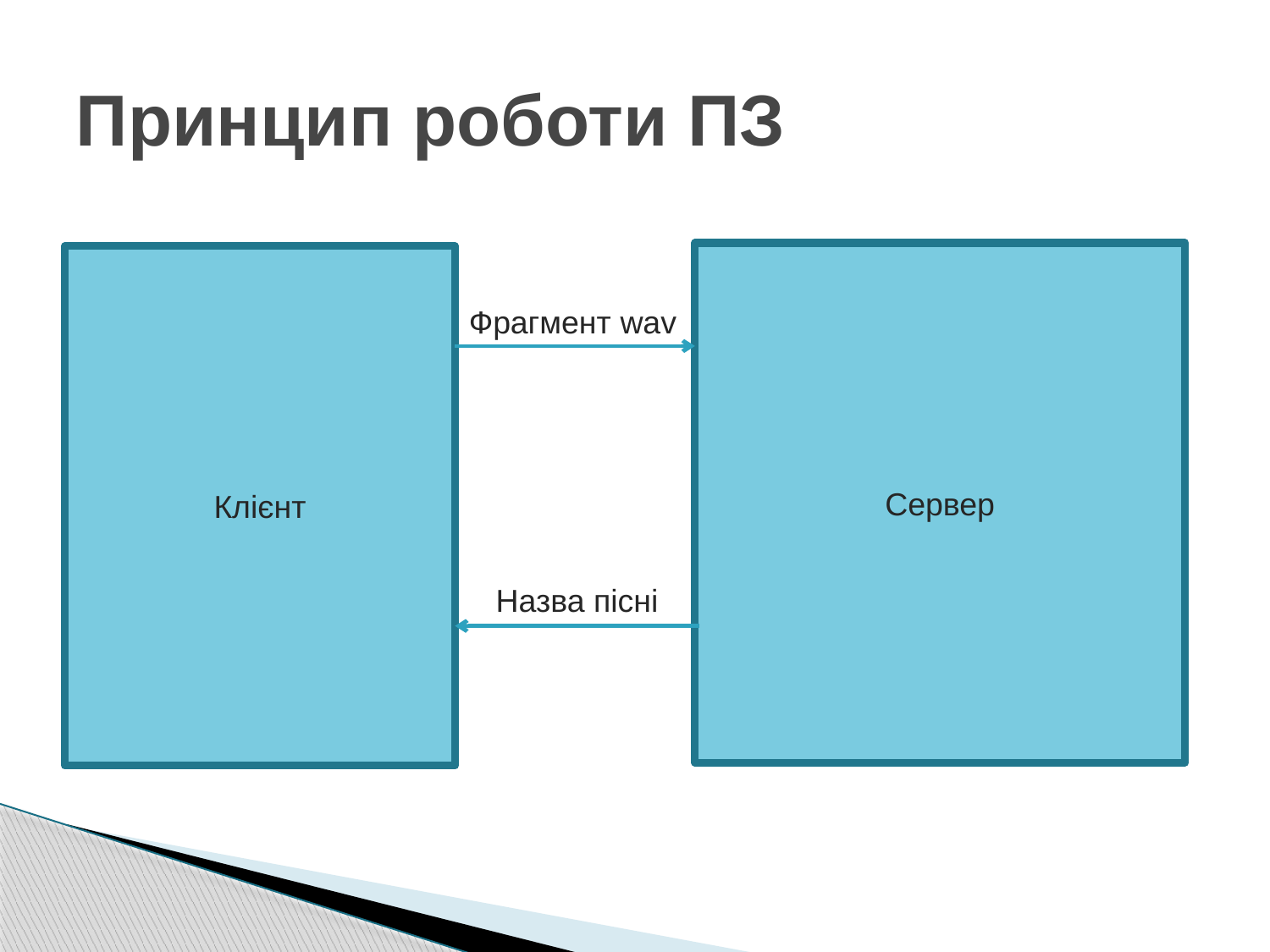

# Принцип роботи ПЗ
Сервер
Клієнт
Фрагмент wav
Назва пісні